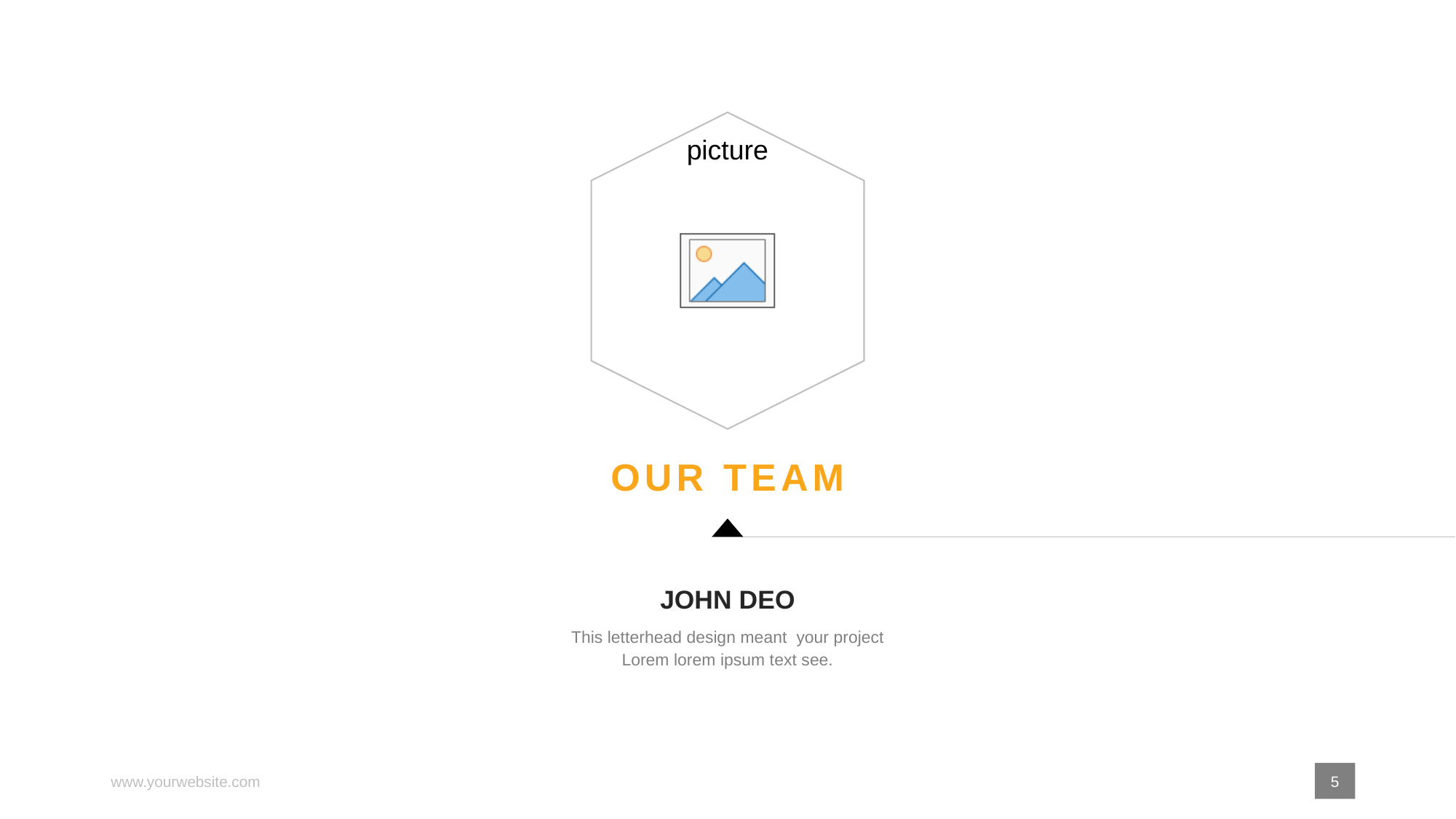

OUR TEAM

JOHN DEO
This letterhead design meant  your project Lorem lorem ipsum text see.
5
www.yourwebsite.com